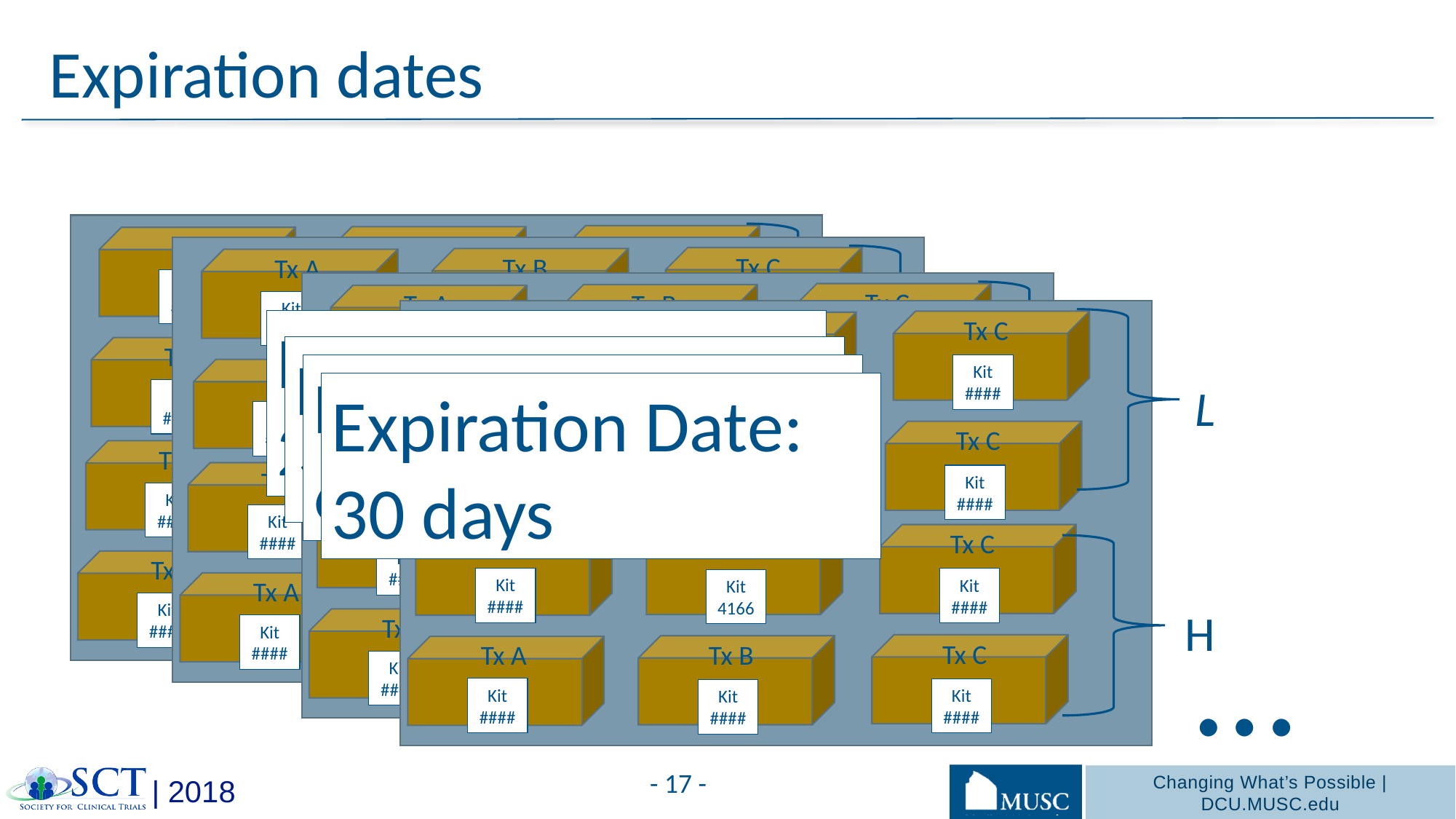

Expiration dates

Tx C

Kit ####
Tx B

Kit 4166
Tx A

Kit ####

L
Tx C

Kit ####
Tx B

Kit ####
Tx A

Kit ####
Tx C

Kit ####
Tx B

Kit 4166
Tx A

Kit ####

H
Tx C

Kit ####
Tx B

Kit ####
Tx A

Kit ####

Tx C

Kit ####
Tx B

Kit 4166
Tx A

Kit ####

L
Tx C

Kit ####
Tx B

Kit ####
Tx A

Kit ####
Tx C

Kit ####
Tx B

Kit 4166
Tx A

Kit ####

H
Tx C

Kit ####
Tx B

Kit ####
Tx A

Kit ####

Tx C

Kit ####
Tx B

Kit 4166
Tx A

Kit ####

L
Tx C

Kit ####
Tx B

Kit ####
Tx A

Kit ####
Tx C

Kit ####
Tx B

Kit 4166
Tx A

Kit ####

H
Tx C

Kit ####
Tx B

Kit ####
Tx A

Kit ####

Tx C

Kit ####
Tx B

Kit 4166
Tx A

Kit ####

L
Tx C

Kit ####
Tx B

Kit ####
Tx A

Kit ####
Tx C

Kit ####
Tx B

Kit 4166
Tx A

Kit ####

H
Tx C

Kit ####
Tx B

Kit ####
Tx A

Kit ####
Expiration Date:
2 years
Expiration Date:
1 year
Expiration Date:
6 months
Expiration Date:
30 days
…
- 17 -